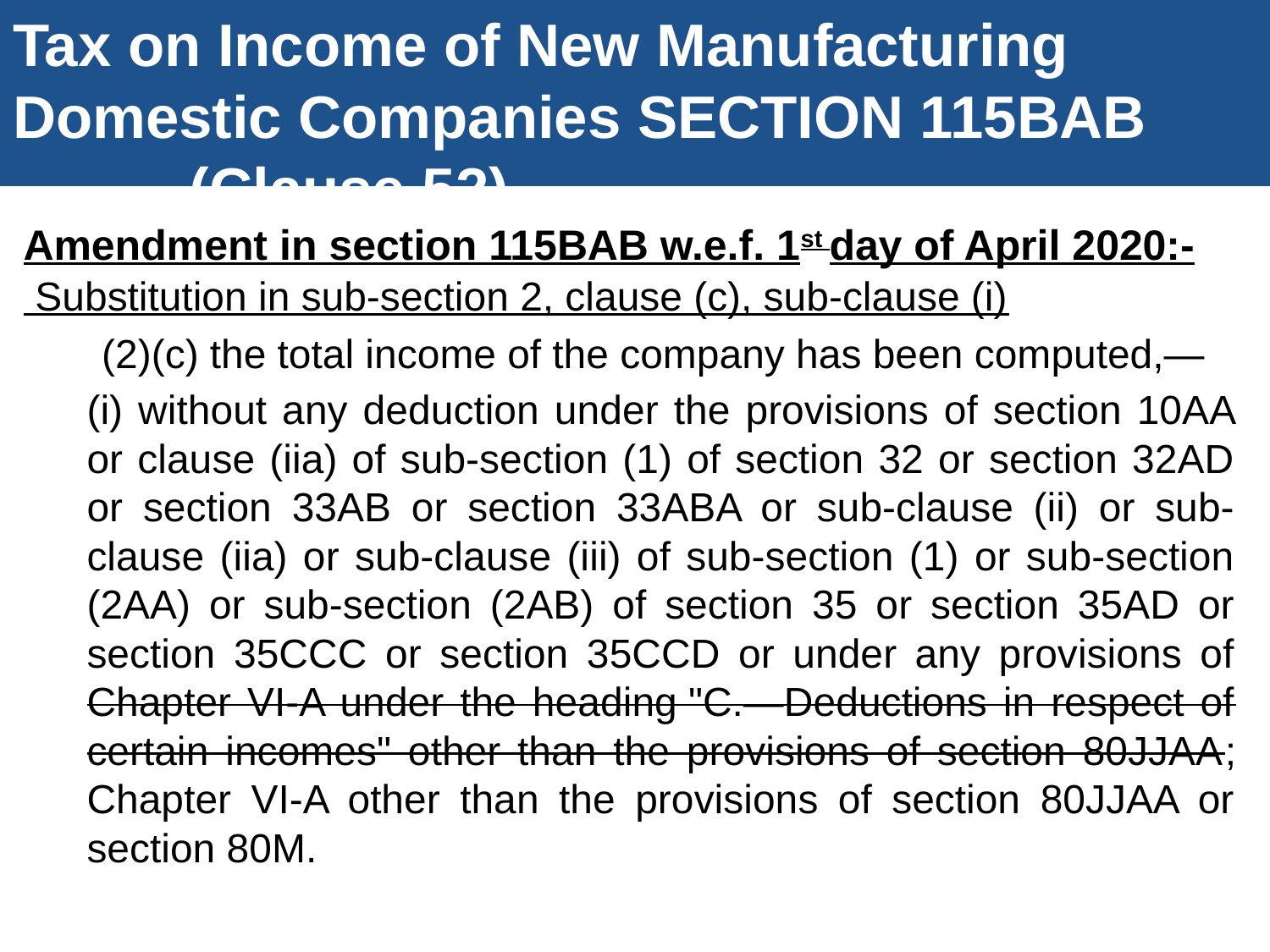

# Tax on Income of New Manufacturing Domestic Companies SECTION 115BAB 	   (Clause 52)
Amendment in section 115BAB w.e.f. 1st day of April 2020:-
 Substitution in sub-section 2, clause (c), sub-clause (i)
       (2)(c) the total income of the company has been computed,—
(i) without any deduction under the provisions of section 10AA or clause (iia) of sub-section (1) of section 32 or section 32AD or section 33AB or section 33ABA or sub-clause (ii) or sub-clause (iia) or sub-clause (iii) of sub-section (1) or sub-section (2AA) or sub-section (2AB) of section 35 or section 35AD or section 35CCC or section 35CCD or under any provisions of Chapter VI-A under the heading "C.—Deductions in respect of certain incomes" other than the provisions of section 80JJAA; Chapter VI-A other than the provisions of section 80JJAA or section 80M.

41